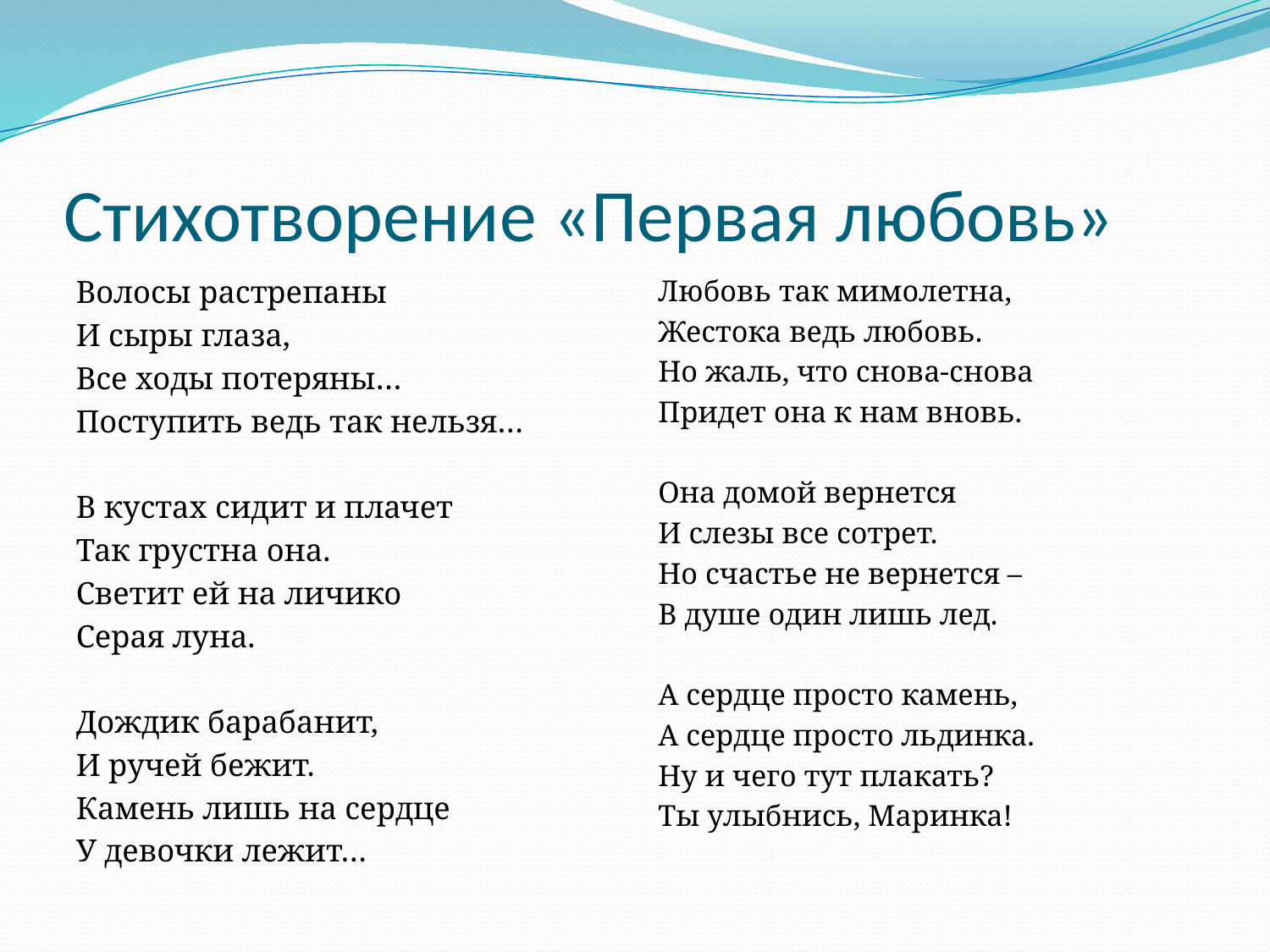

# Стихотворение «Первая любовь»
Волосы растрепаны
И сыры глаза,
Все ходы потеряны…
Поступить ведь так нельзя…

В кустах сидит и плачет
Так грустна она.
Светит ей на личико
Серая луна.

Дождик барабанит,
И ручей бежит.
Камень лишь на сердце
У девочки лежит…

Любовь так мимолетна,
Жестока ведь любовь.
Но жаль, что снова-снова
Придет она к нам вновь.

Она домой вернется
И слезы все сотрет.
Но счастье не вернется –
В душе один лишь лед.

А сердце просто камень,
А сердце просто льдинка.
Ну и чего тут плакать?
Ты улыбнись, Маринка!